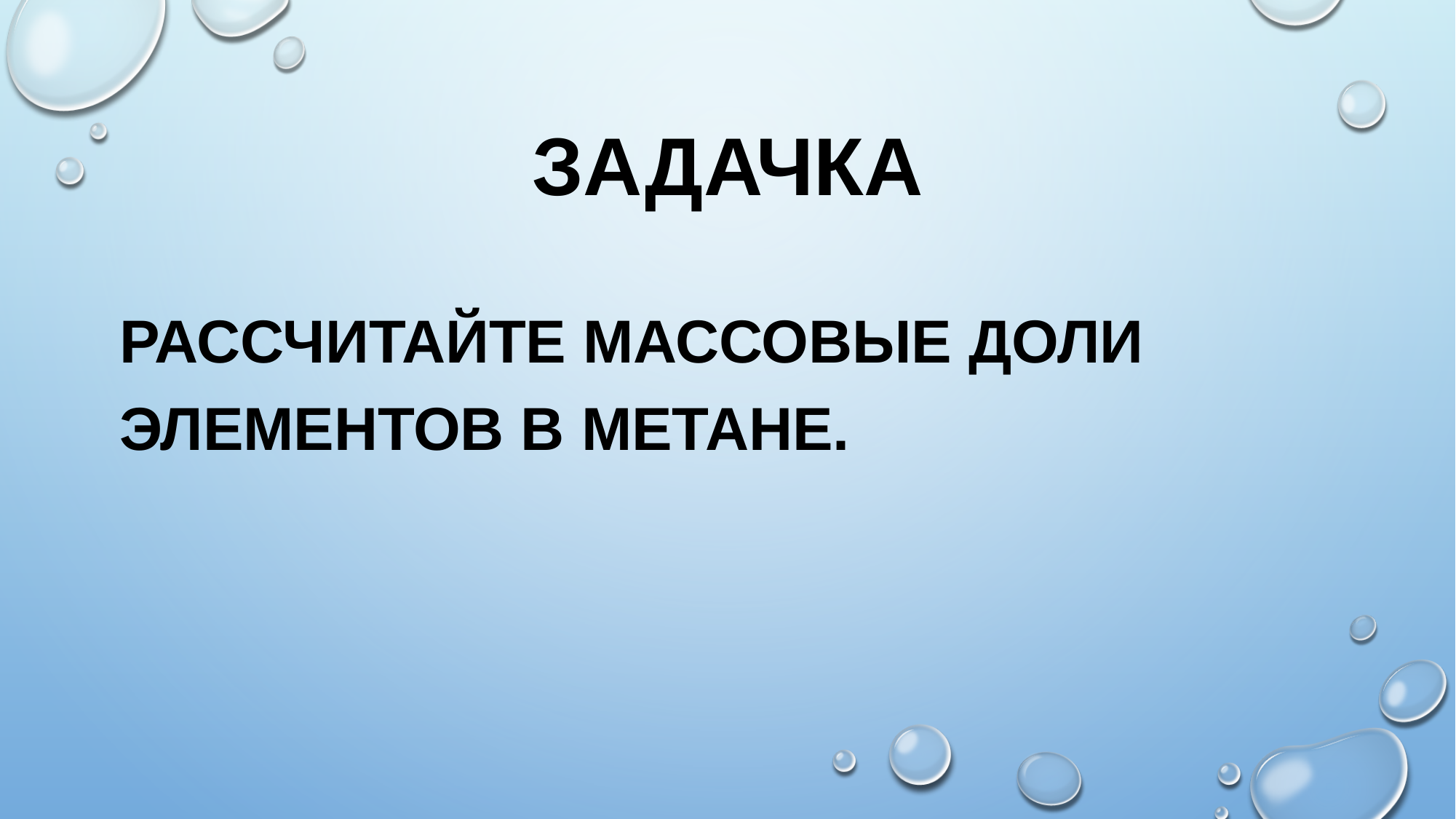

# Задачка
Рассчитайте массовые доли элементов в метане.